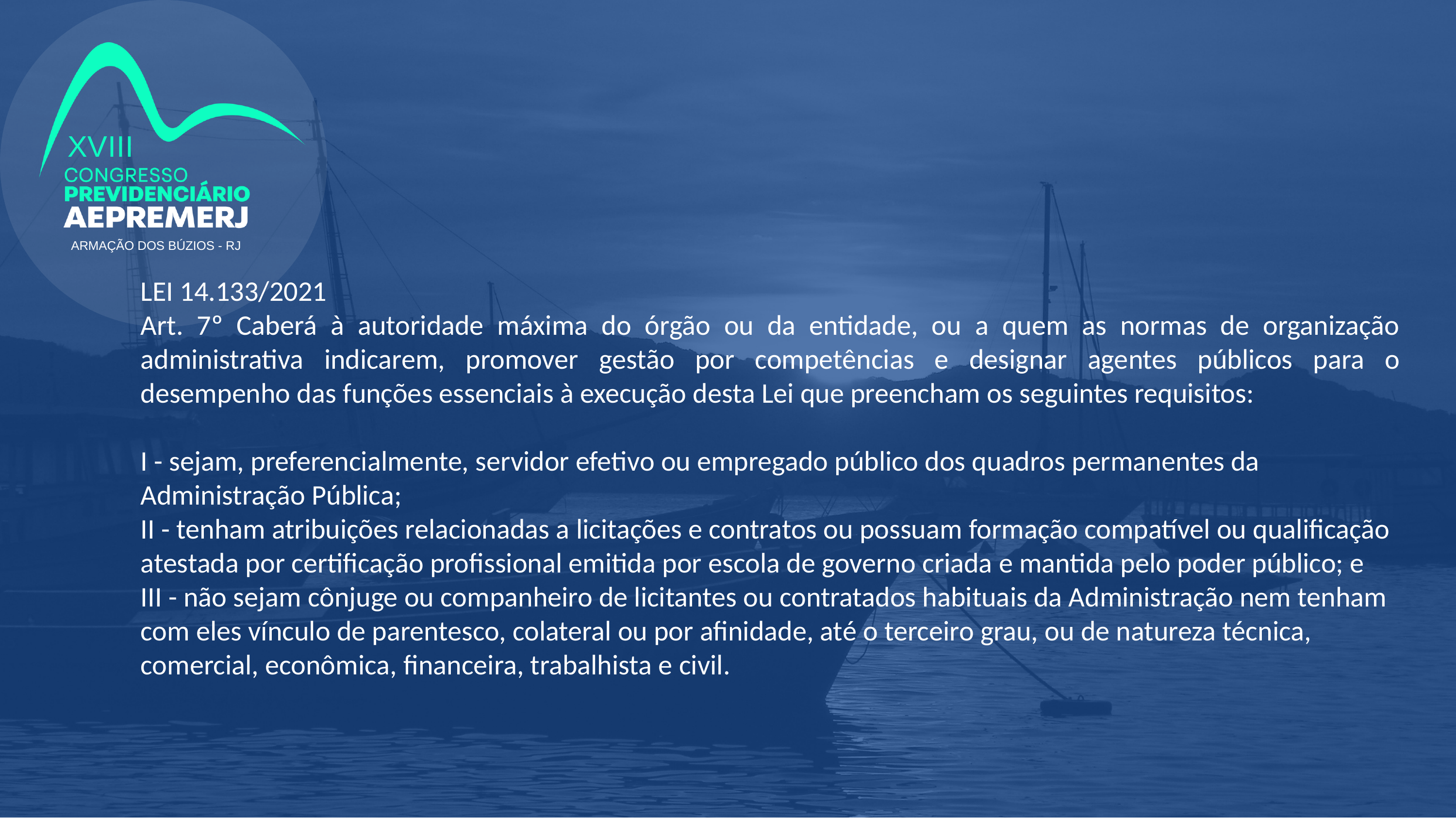

XVIII

ARMAÇÃO DOS BÚZIOS - RJ
LEI 14.133/2021
Art. 7º Caberá à autoridade máxima do órgão ou da entidade, ou a quem as normas de organização administrativa indicarem, promover gestão por competências e designar agentes públicos para o desempenho das funções essenciais à execução desta Lei que preencham os seguintes requisitos:

I - sejam, preferencialmente, servidor efetivo ou empregado público dos quadros permanentes da Administração Pública;
II - tenham atribuições relacionadas a licitações e contratos ou possuam formação compatível ou qualificação atestada por certificação profissional emitida por escola de governo criada e mantida pelo poder público; e
III - não sejam cônjuge ou companheiro de licitantes ou contratados habituais da Administração nem tenham com eles vínculo de parentesco, colateral ou por afinidade, até o terceiro grau, ou de natureza técnica, comercial, econômica, financeira, trabalhista e civil.